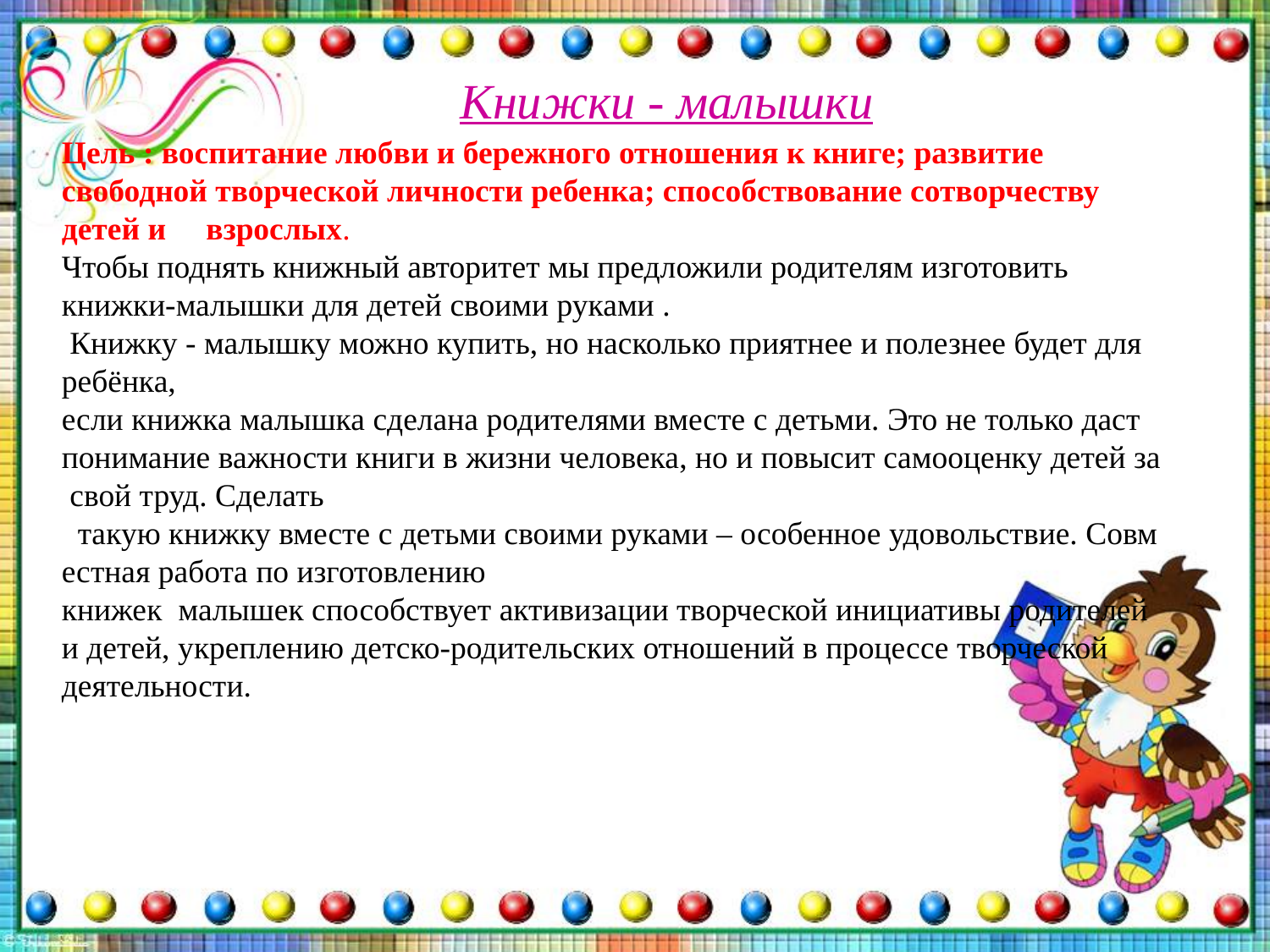

Книжки - малышки
Цель : воспитание любви и бережного отношения к книге; развитие
свободной творческой личности ребенка; способствование сотворчеству детей и     взрослых.
Чтобы поднять книжный авторитет мы предложили родителям изготовить
книжки-малышки для детей своими руками .
 Книжку - малышку можно купить, но насколько приятнее и полезнее будет для ребёнка,
если книжка малышка сделана родителями вместе с детьми. Это не только даст понимание важности книги в жизни человека, но и повысит самооценку детей за свой труд. Сделать   такую книжку вместе с детьми своими руками – особенное удовольствие. Совместная работа по изготовлению
книжек  малышек способствует активизации творческой инициативы родителей и детей, укреплению детско-родительских отношений в процессе творческой
деятельности.